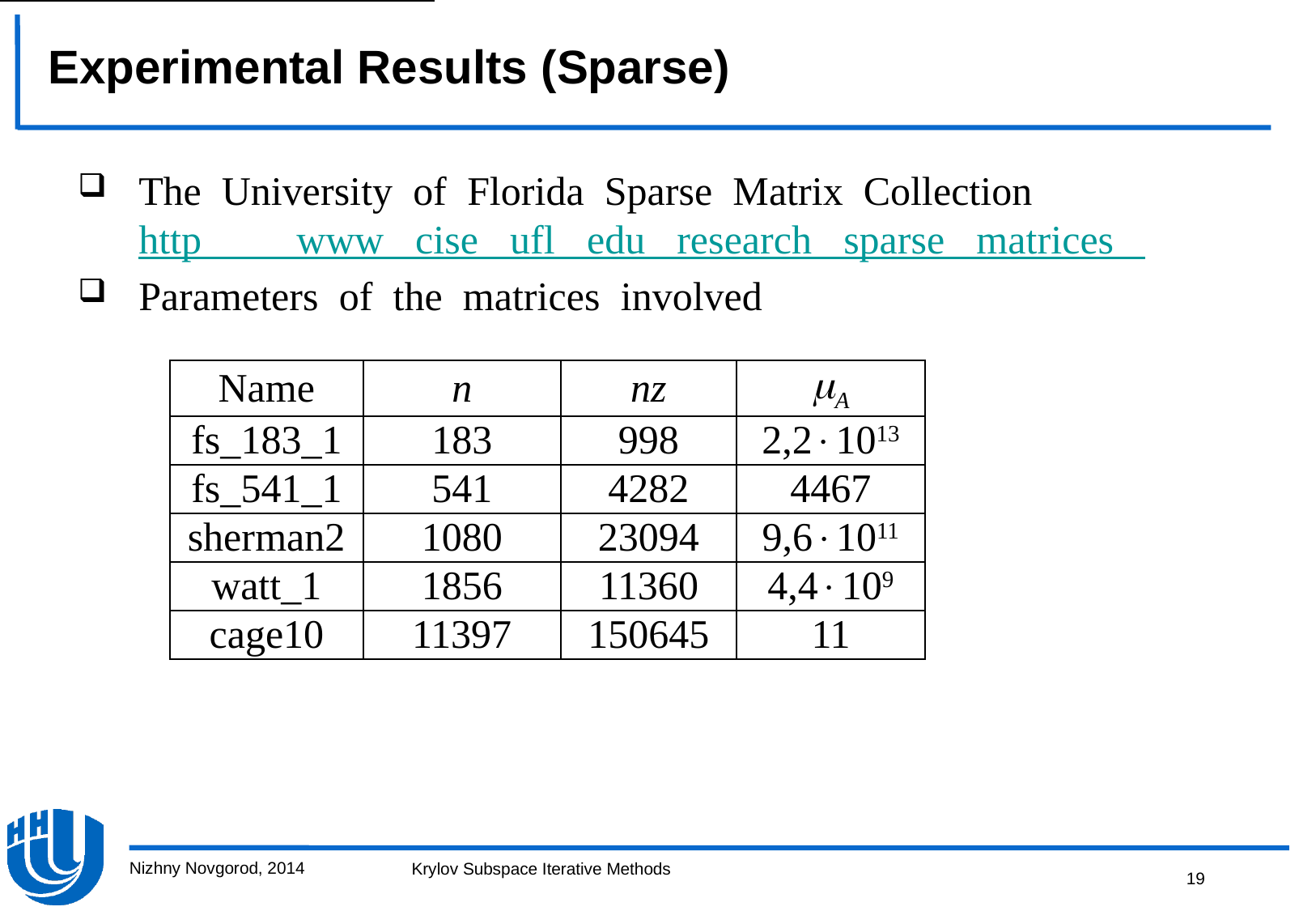

Experimental Results (Sparse)

The University of Florida Sparse Matrix Collection
http://www.cise.ufl.edu/research/sparse/matrices/
Parameters of the matrices involved

| Name | n | nz | μA |
| --- | --- | --- | --- |
| fs\_183\_1 | 183 | 998 | 2,2⋅1013 |
| fs\_541\_1 | 541 | 4282 | 4467 |
| sherman2 | 1080 | 23094 | 9,6⋅1011 |
| watt\_1 | 1856 | 11360 | 4,4⋅109 |
| cage10 | 11397 | 150645 | 11 |
Nizhny Novgorod, 2014
19
Krylov Subspace Iterative Methods